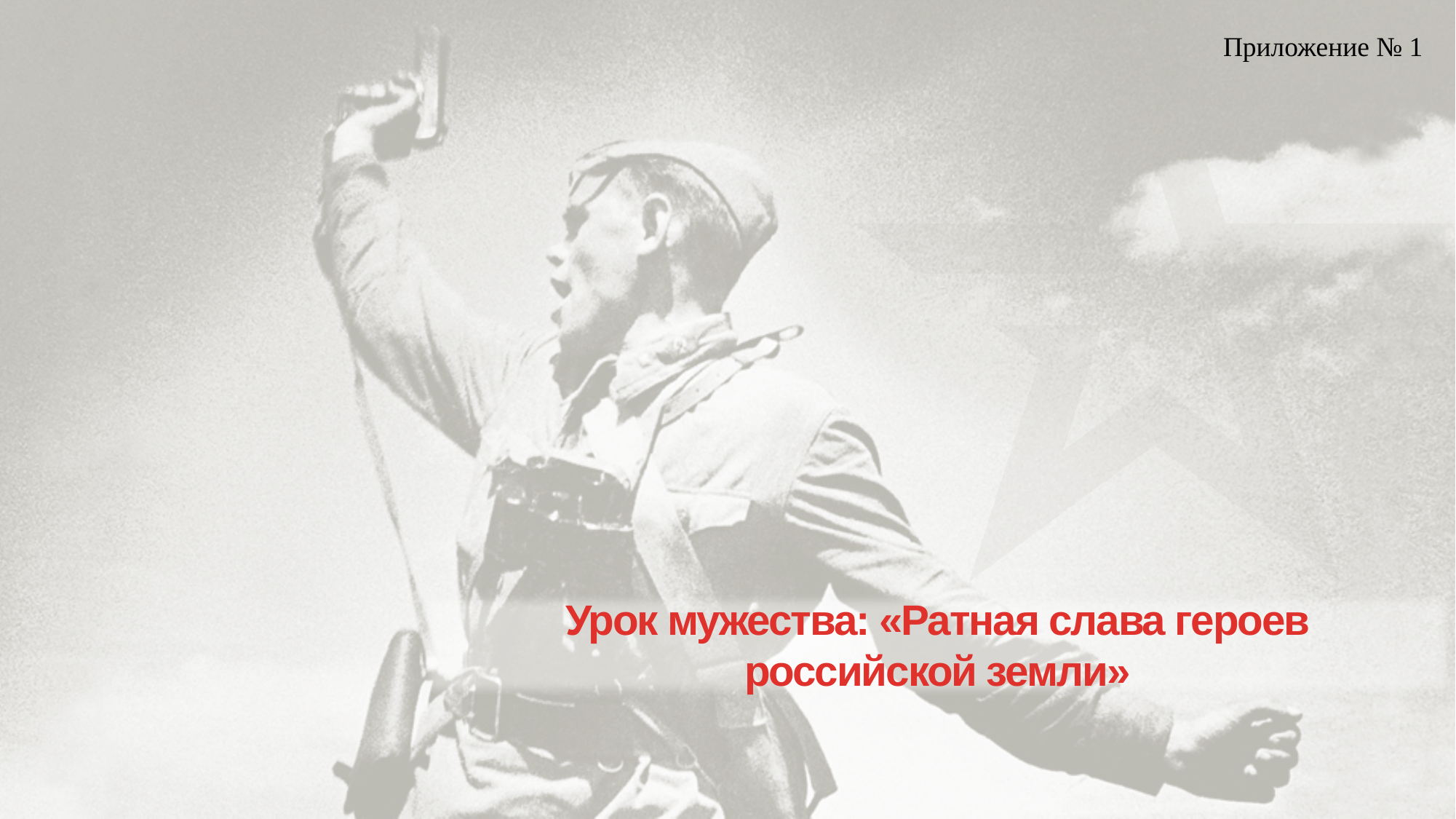

Приложение № 1
Урок мужества: «Ратная слава героев
российской земли»